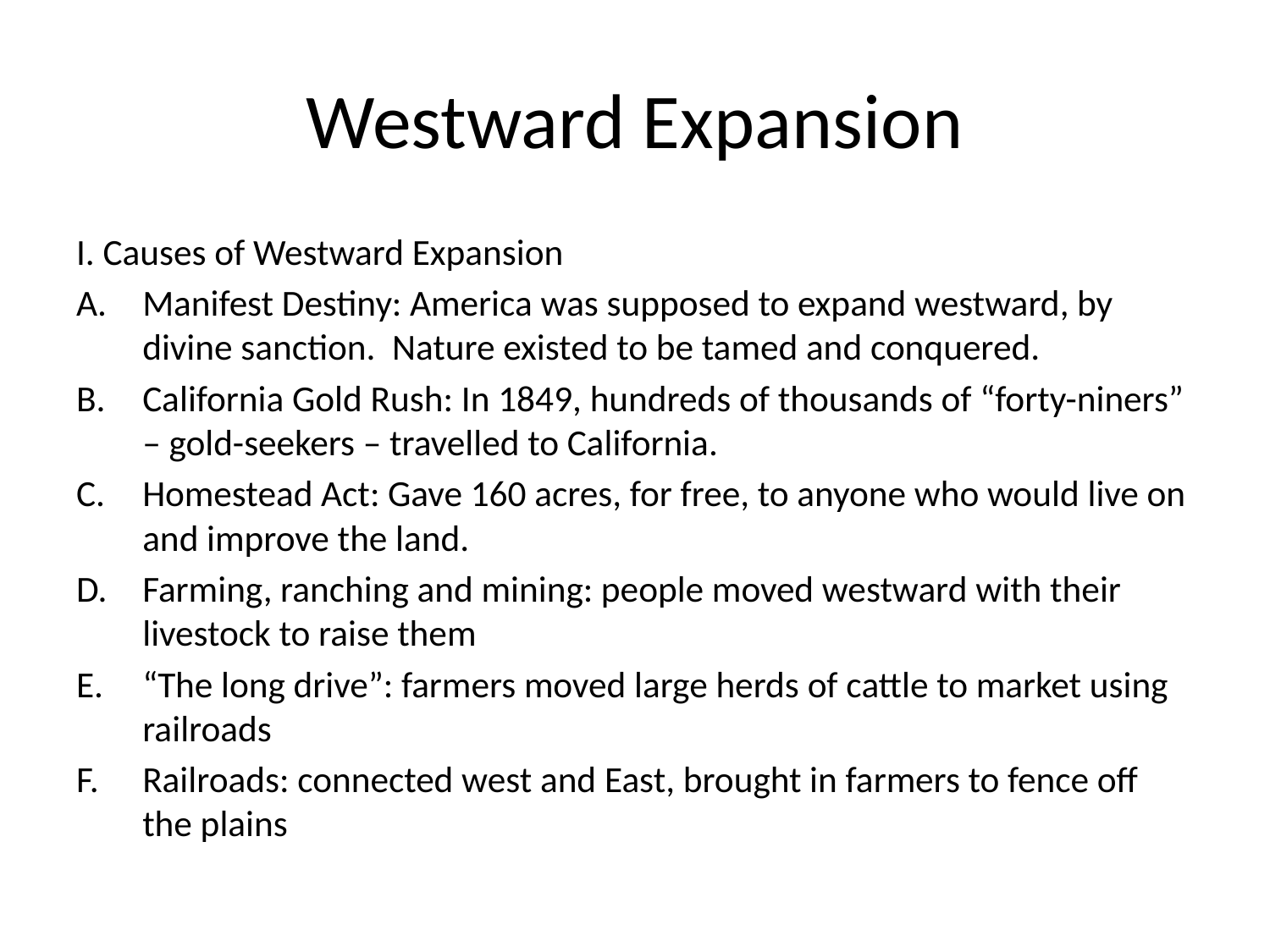

# Westward Expansion
I. Causes of Westward Expansion
Manifest Destiny: America was supposed to expand westward, by divine sanction.  Nature existed to be tamed and conquered.
California Gold Rush: In 1849, hundreds of thousands of “forty-niners” – gold-seekers – travelled to California.
Homestead Act: Gave 160 acres, for free, to anyone who would live on and improve the land.
Farming, ranching and mining: people moved westward with their livestock to raise them
“The long drive”: farmers moved large herds of cattle to market using railroads
Railroads: connected west and East, brought in farmers to fence off the plains